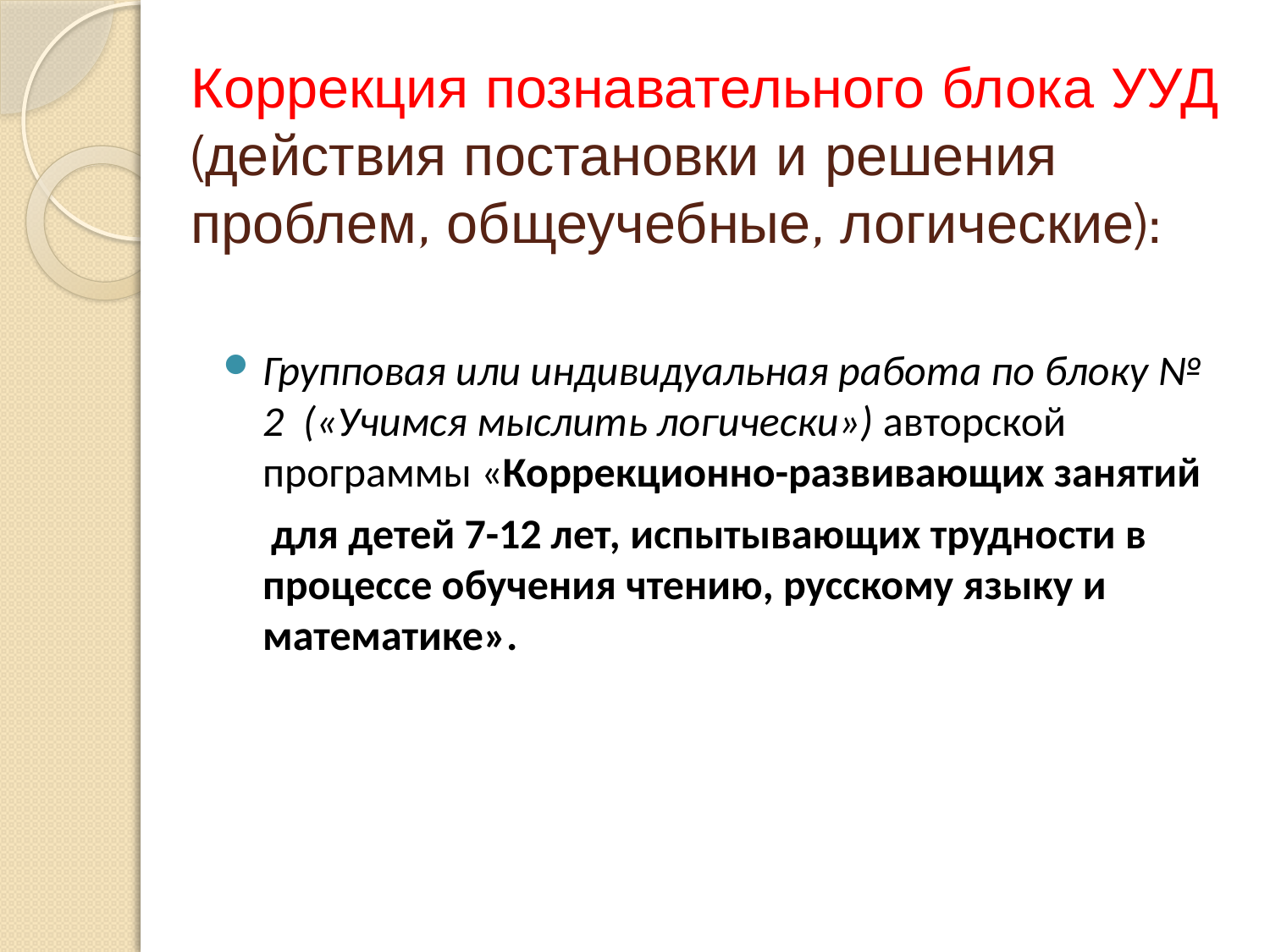

# Коррекция познавательного блока УУД (действия постановки и решения проблем, общеучебные, логические):
Групповая или индивидуальная работа по блоку № 2  («Учимся мыслить логически») авторской программы «Коррекционно-развивающих занятий
     для детей 7-12 лет, испытывающих трудности в процессе обучения чтению, русскому языку и математике».